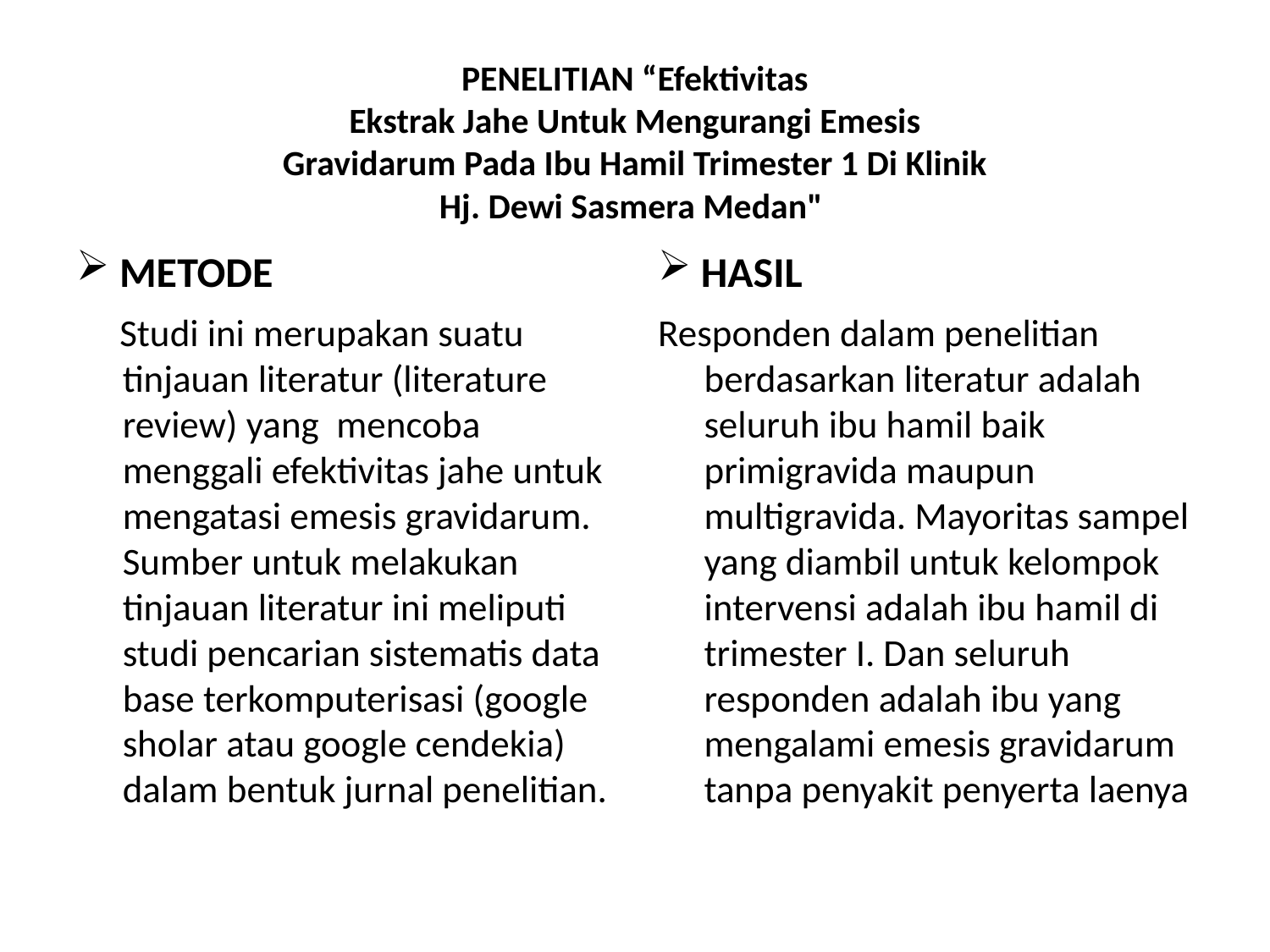

# PENELITIAN “Efektivitas Ekstrak Jahe Untuk Mengurangi Emesis Gravidarum Pada Ibu Hamil Trimester 1 Di Klinik Hj. Dewi Sasmera Medan"
 METODE
 HASIL
     Studi ini merupakan suatu tinjauan literatur (literature review) yang  mencoba menggali efektivitas jahe untuk mengatasi emesis gravidarum. Sumber untuk melakukan tinjauan literatur ini meliputi studi pencarian sistematis data base terkomputerisasi (google sholar atau google cendekia) dalam bentuk jurnal penelitian.
Responden dalam penelitian berdasarkan literatur adalah seluruh ibu hamil baik primigravida maupun multigravida. Mayoritas sampel yang diambil untuk kelompok intervensi adalah ibu hamil di trimester I. Dan seluruh responden adalah ibu yang mengalami emesis gravidarum tanpa penyakit penyerta laenya